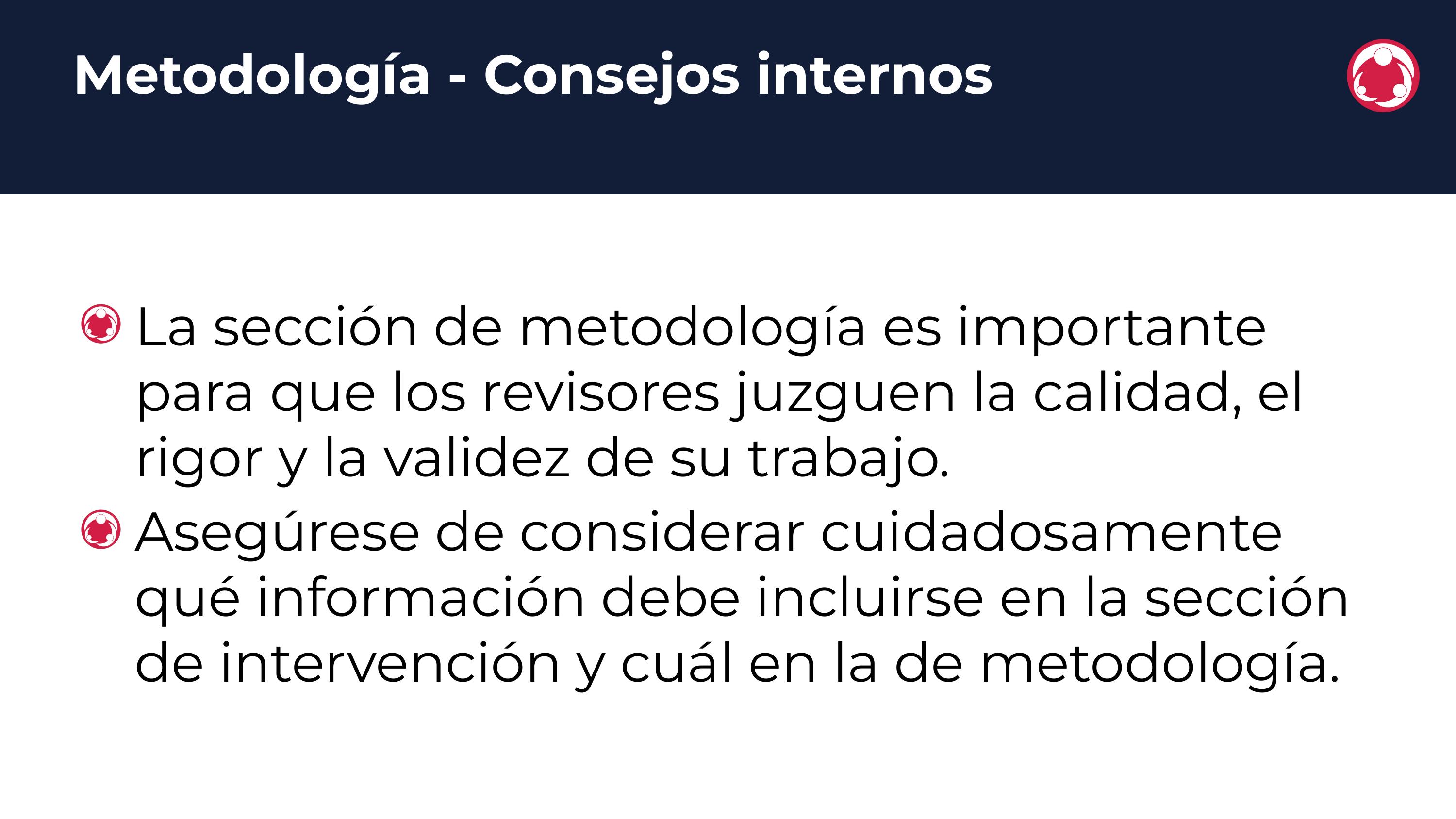

Metodología - Consejos internos

La sección de metodología es importante para que los revisores juzguen la calidad, el rigor y la validez de su trabajo.
Asegúrese de considerar cuidadosamente qué información debe incluirse en la sección de intervención y cuál en la de metodología.